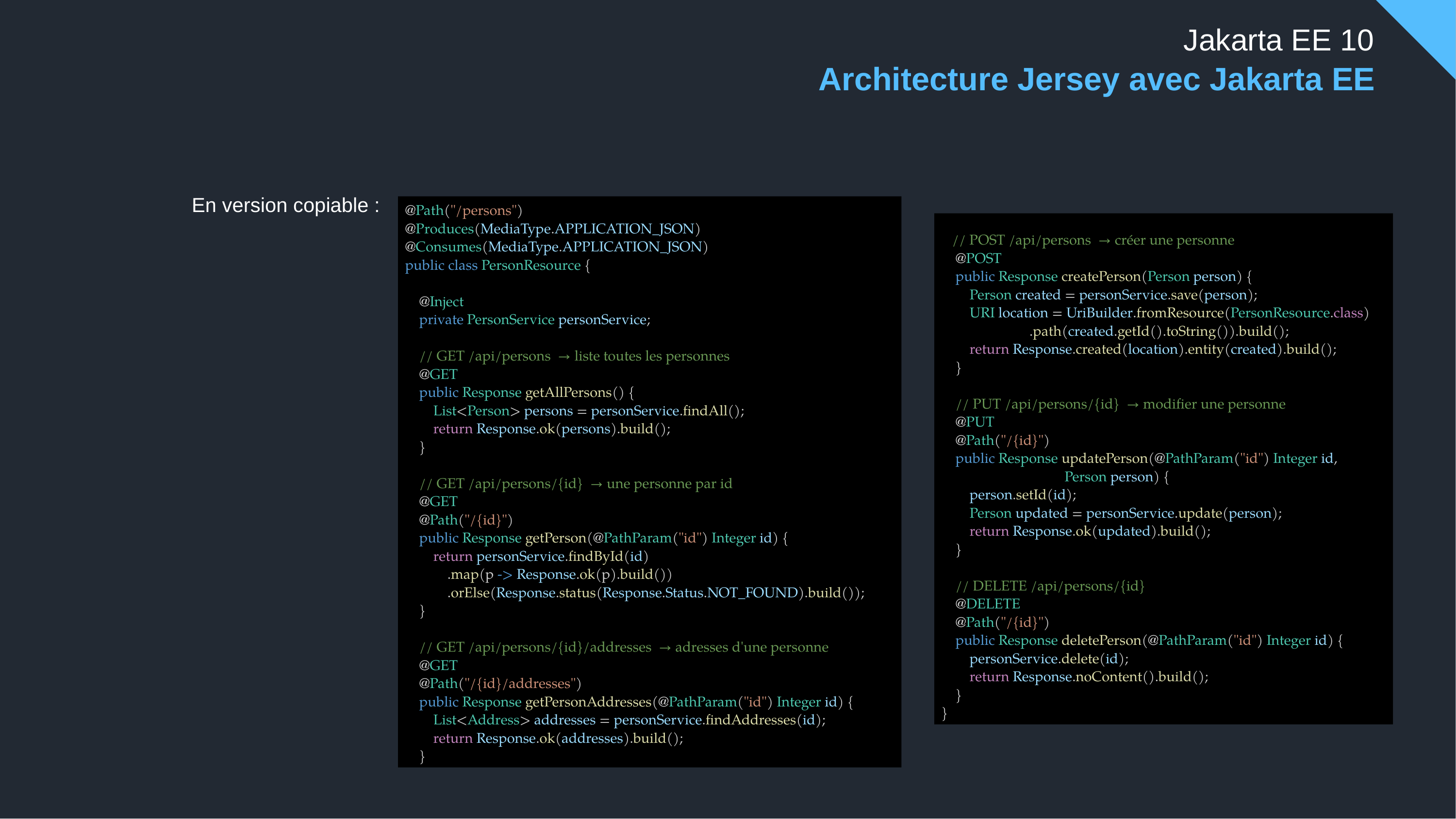

# Jakarta EE 10
Architecture Jersey avec Jakarta EE

En version copiable :

@Path("/persons")
@Produces(MediaType.APPLICATION_JSON)
@Consumes(MediaType.APPLICATION_JSON)
public class PersonResource {

    @Inject
    private PersonService personService;

    // GET /api/persons  → liste toutes les personnes
    @GET
    public Response getAllPersons() {
        List<Person> persons = personService.findAll();
        return Response.ok(persons).build();
    }

    // GET /api/persons/{id}  → une personne par id
    @GET
    @Path("/{id}")
    public Response getPerson(@PathParam("id") Integer id) {
        return personService.findById(id)
            .map(p -> Response.ok(p).build())
            .orElse(Response.status(Response.Status.NOT_FOUND).build());
    }

    // GET /api/persons/{id}/addresses  → adresses d'une personne
    @GET
    @Path("/{id}/addresses")
    public Response getPersonAddresses(@PathParam("id") Integer id) {
        List<Address> addresses = personService.findAddresses(id);
        return Response.ok(addresses).build();
    }

    // POST /api/persons  → créer une personne
    @POST
    public Response createPerson(Person person) {
        Person created = personService.save(person);
        URI location = UriBuilder.fromResource(PersonResource.class)
                         .path(created.getId().toString()).build();
        return Response.created(location).entity(created).build();
    }

    // PUT /api/persons/{id}  → modifier une personne
    @PUT
    @Path("/{id}")
    public Response updatePerson(@PathParam("id") Integer id,
                                   Person person) {
        person.setId(id);
        Person updated = personService.update(person);
        return Response.ok(updated).build();
    }

    // DELETE /api/persons/{id}
    @DELETE
    @Path("/{id}")
    public Response deletePerson(@PathParam("id") Integer id) {
        personService.delete(id);
        return Response.noContent().build();
    }
}